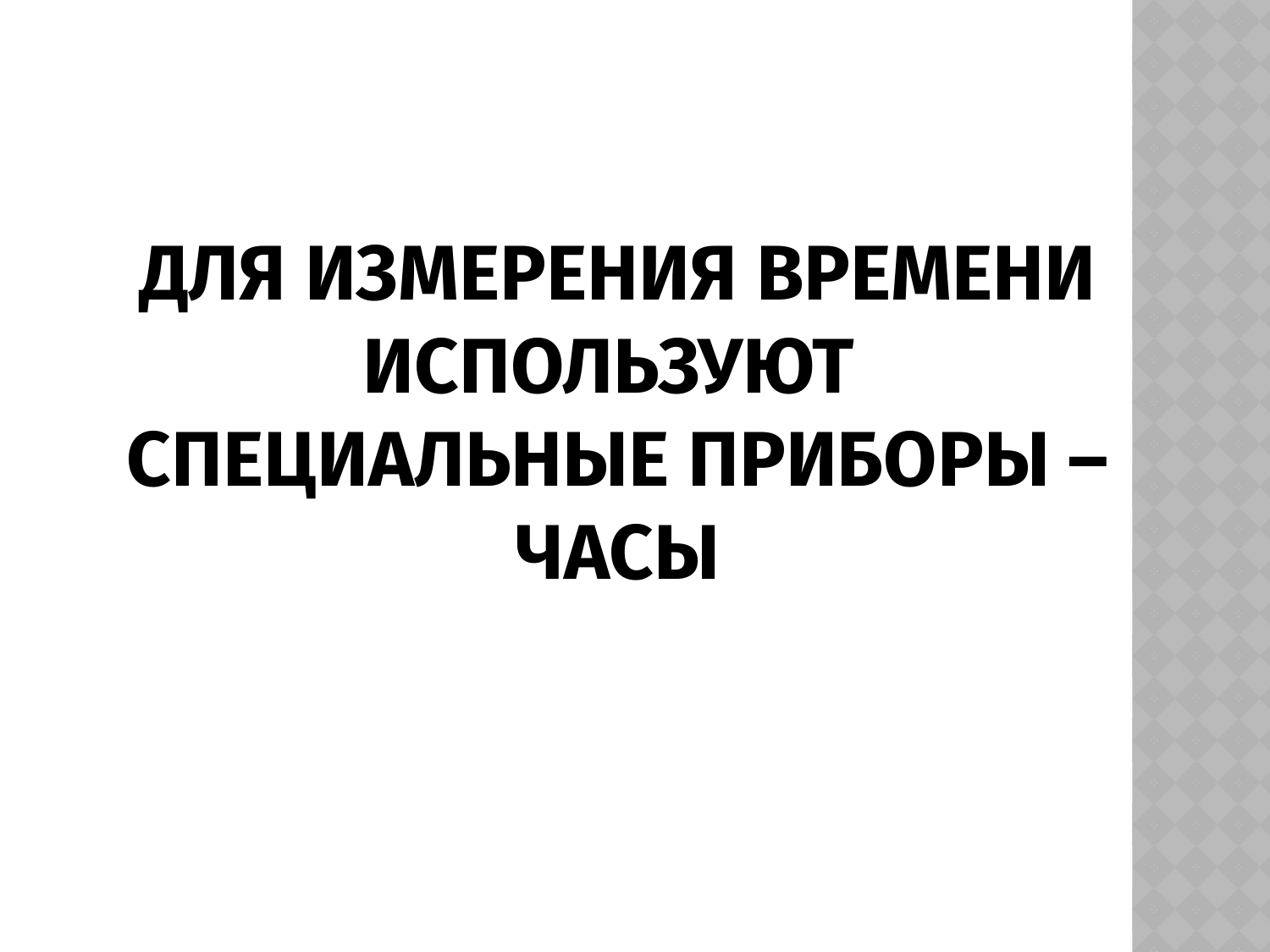

# Для измерения времени используют специальные приборы – часы